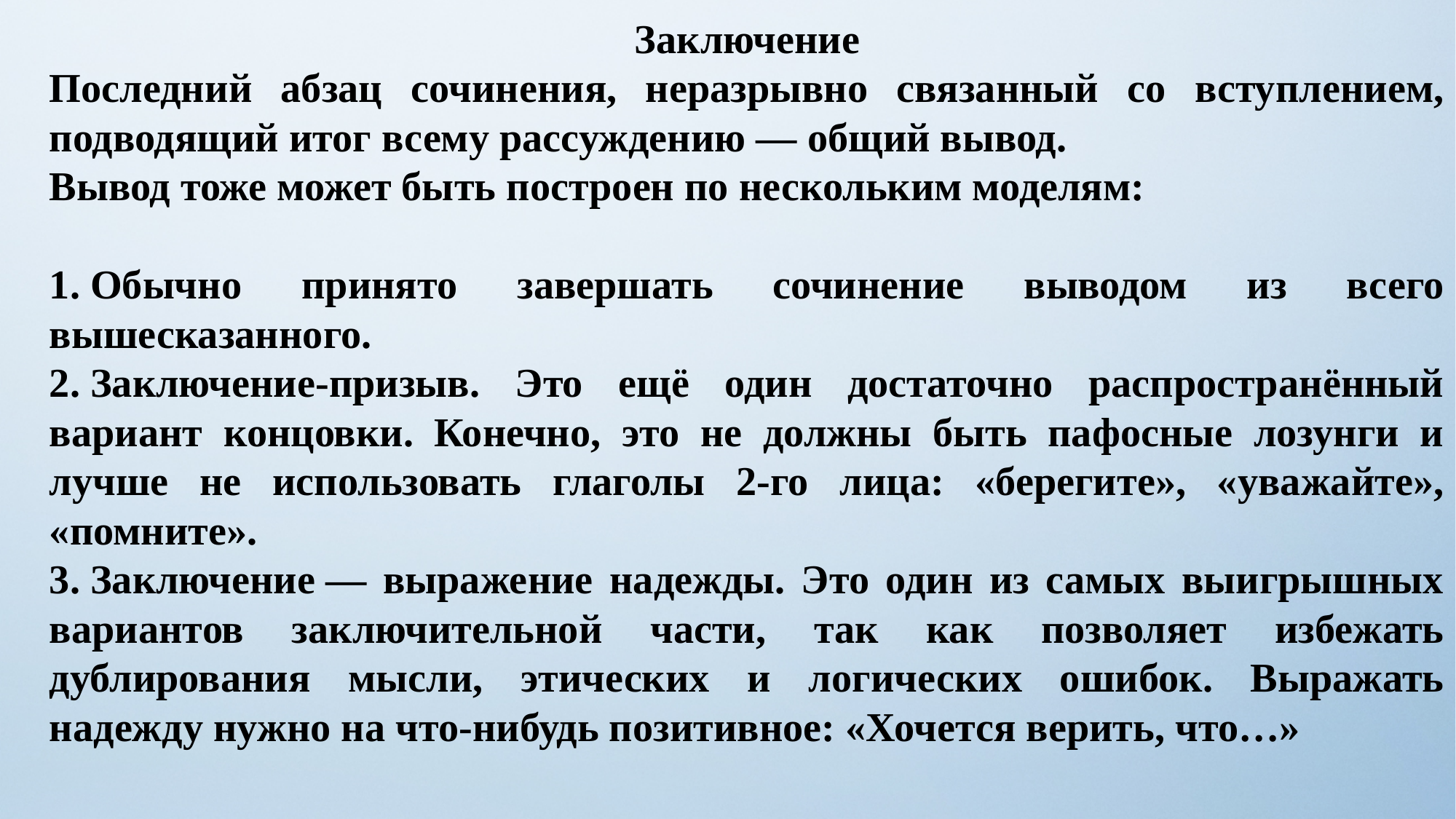

Заключение
Последний абзац сочинения, неразрывно связанный со вступлением, подводящий итог всему рассуждению — общий вывод.
Вывод тоже может быть построен по нескольким моделям:

1. Обычно принято завершать сочинение выводом из всего вышесказанного.
2. Заключение-призыв. Это ещё один достаточно распространённый вариант концовки. Конечно, это не должны быть пафосные лозунги и лучше не использовать глаголы 2-го лица: «берегите», «уважайте», «помните».
3. Заключение — выражение надежды. Это один из самых выигрышных вариантов заключительной части, так как позволяет избежать дублирования мысли, этических и логических ошибок. Выражать надежду нужно на что-нибудь позитивное: «Хочется верить, что…»